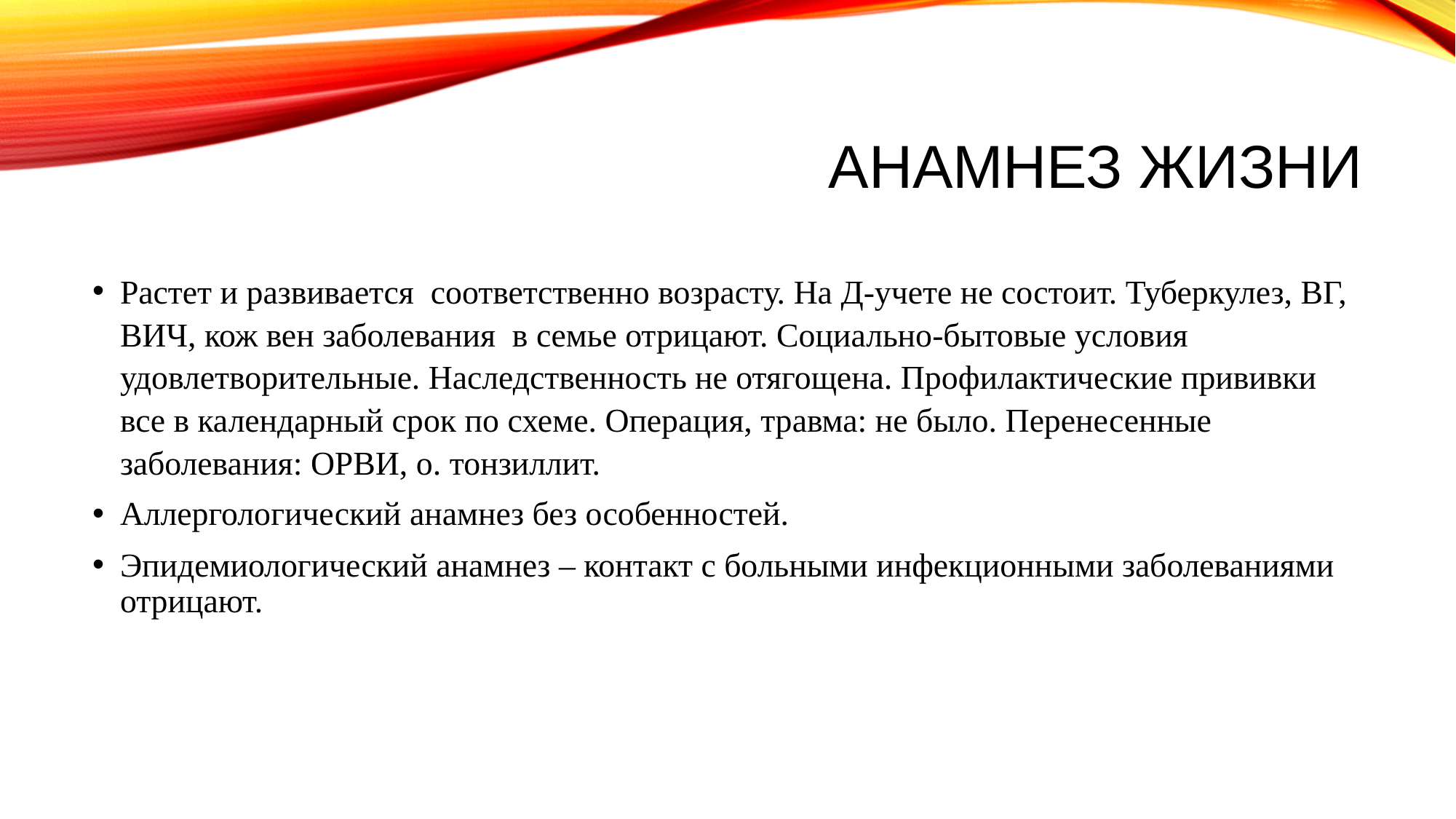

# Анамнез жизни
Растет и развивается  соответственно возрасту. На Д-учете не состоит. Туберкулез, ВГ, ВИЧ, кож вен заболевания  в семье отрицают. Социально-бытовые условия удовлетворительные. Наследственность не отягощена. Профилактические прививки все в календарный срок по схеме. Операция, травма: не было. Перенесенные заболевания: ОРВИ, о. тонзиллит.
Аллергологический анамнез без особенностей.
Эпидемиологический анамнез – контакт с больными инфекционными заболеваниями отрицают.